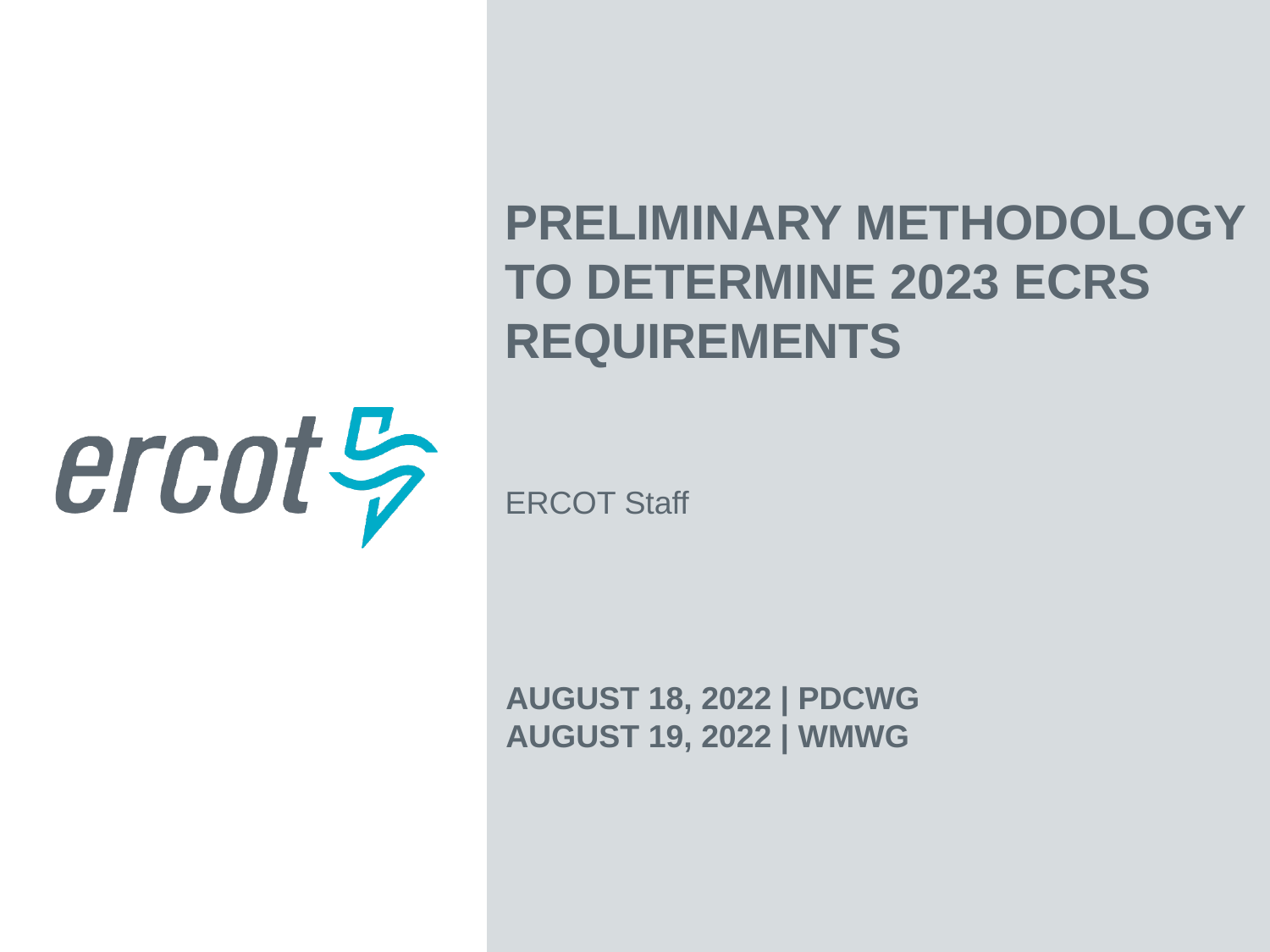

Preliminary Methodology to Determine 2023 ECRS Requirements
ERCOT Staff
August 18, 2022 | PDCWG
August 19, 2022 | WMWG